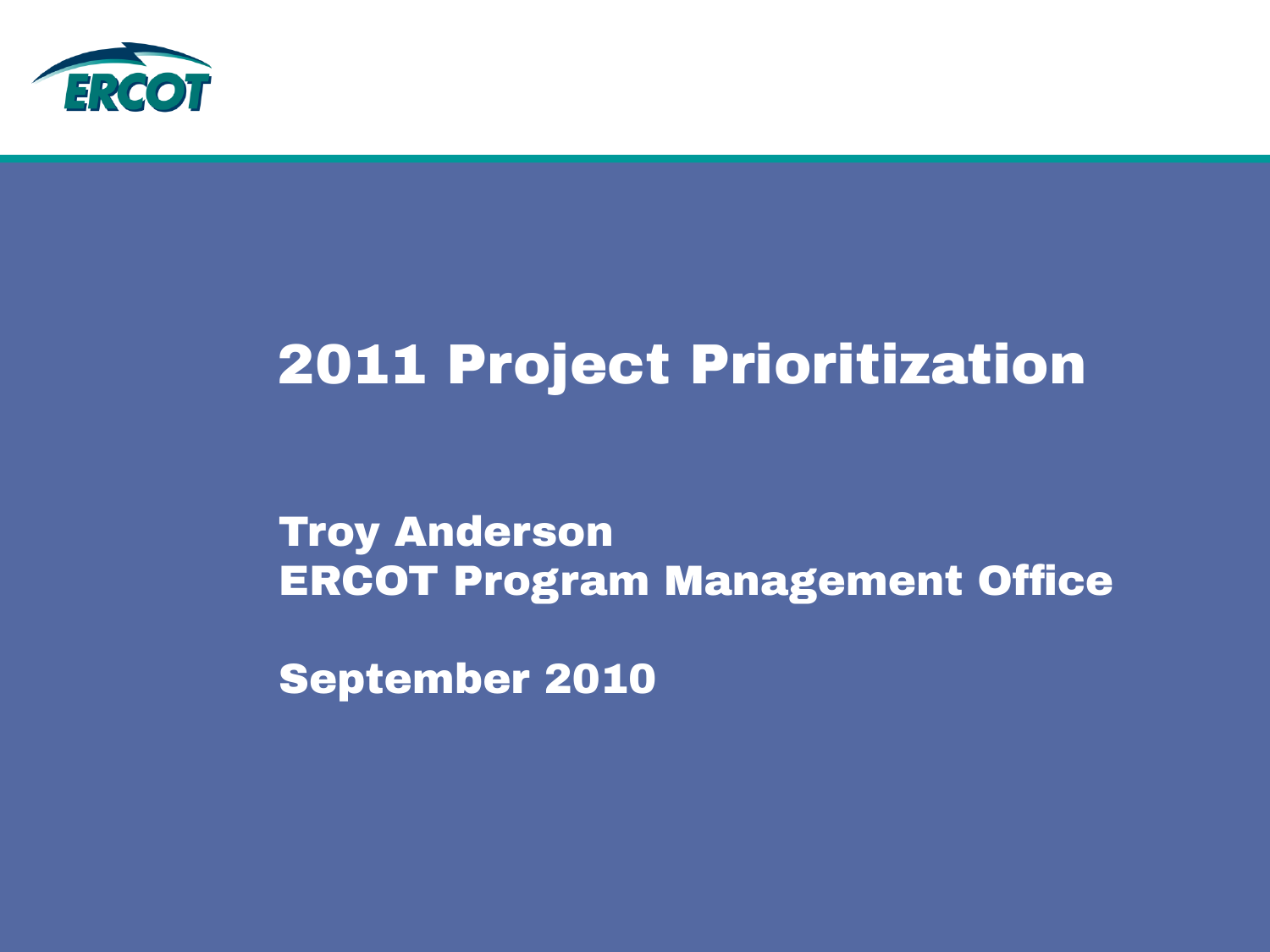

# 2011 Project Prioritization
Troy Anderson
ERCOT Program Management Office

September 2010